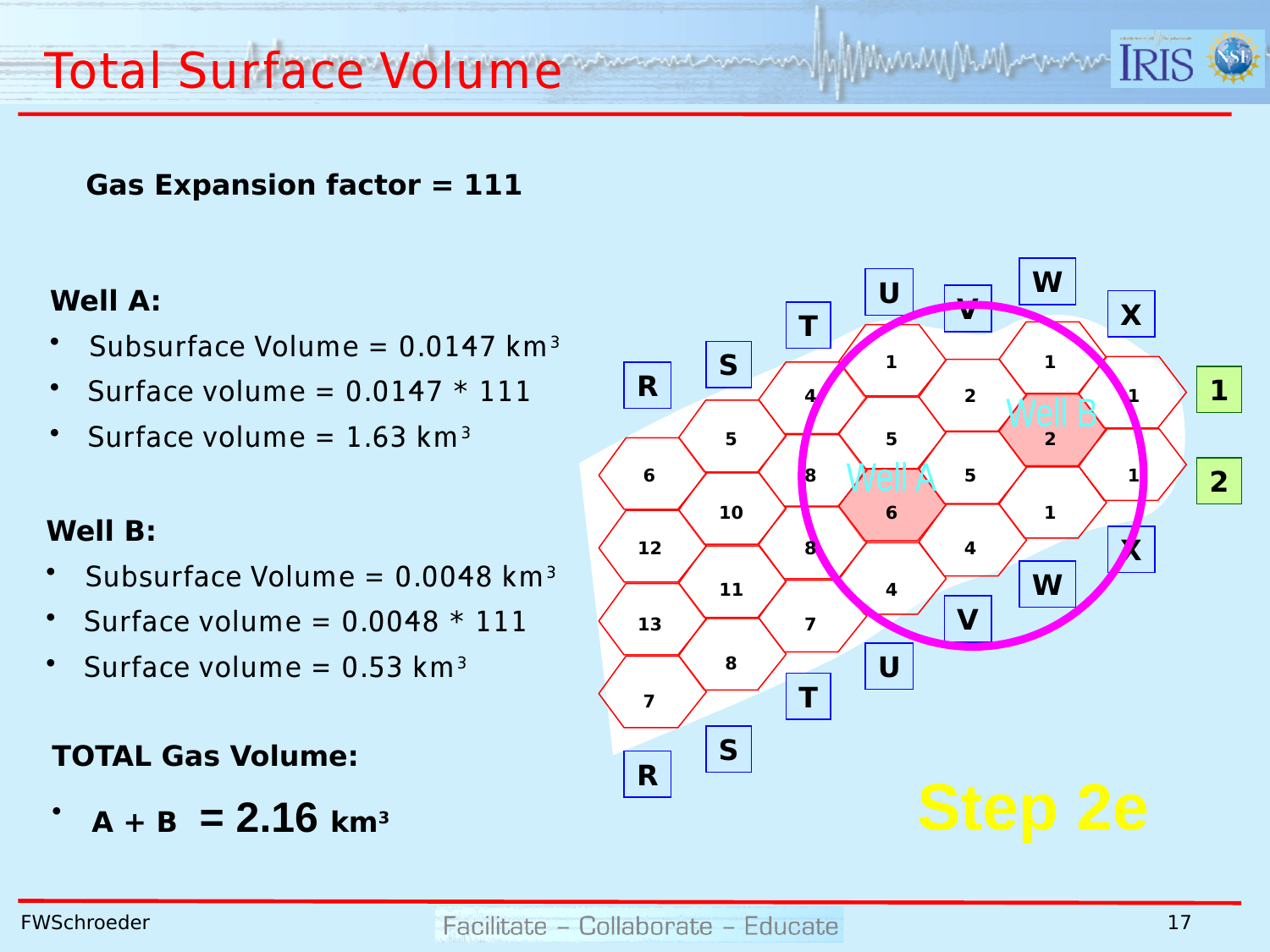

# Total Surface Volume
Gas Expansion factor = 111
W
Well A:
 Subsurface Volume = 0.0147 km3
 Surface volume = 0.0147 * 111
 Surface volume = 1.63 km3
U
V
X
T

S

1
1
4
2
1
5
5
2
6
8
5
1
10
6
1
12
8
4
11
4
13
7
8
7
R
1

Well B

2
Well A

Well B:
 Subsurface Volume = 0.0048 km3
 Surface volume = 0.0048 * 111
 Surface volume = 0.53 km3

X

W

V

U
T
TOTAL Gas Volume:
 A + B  = 2.16 km3
S
R
Step 2e